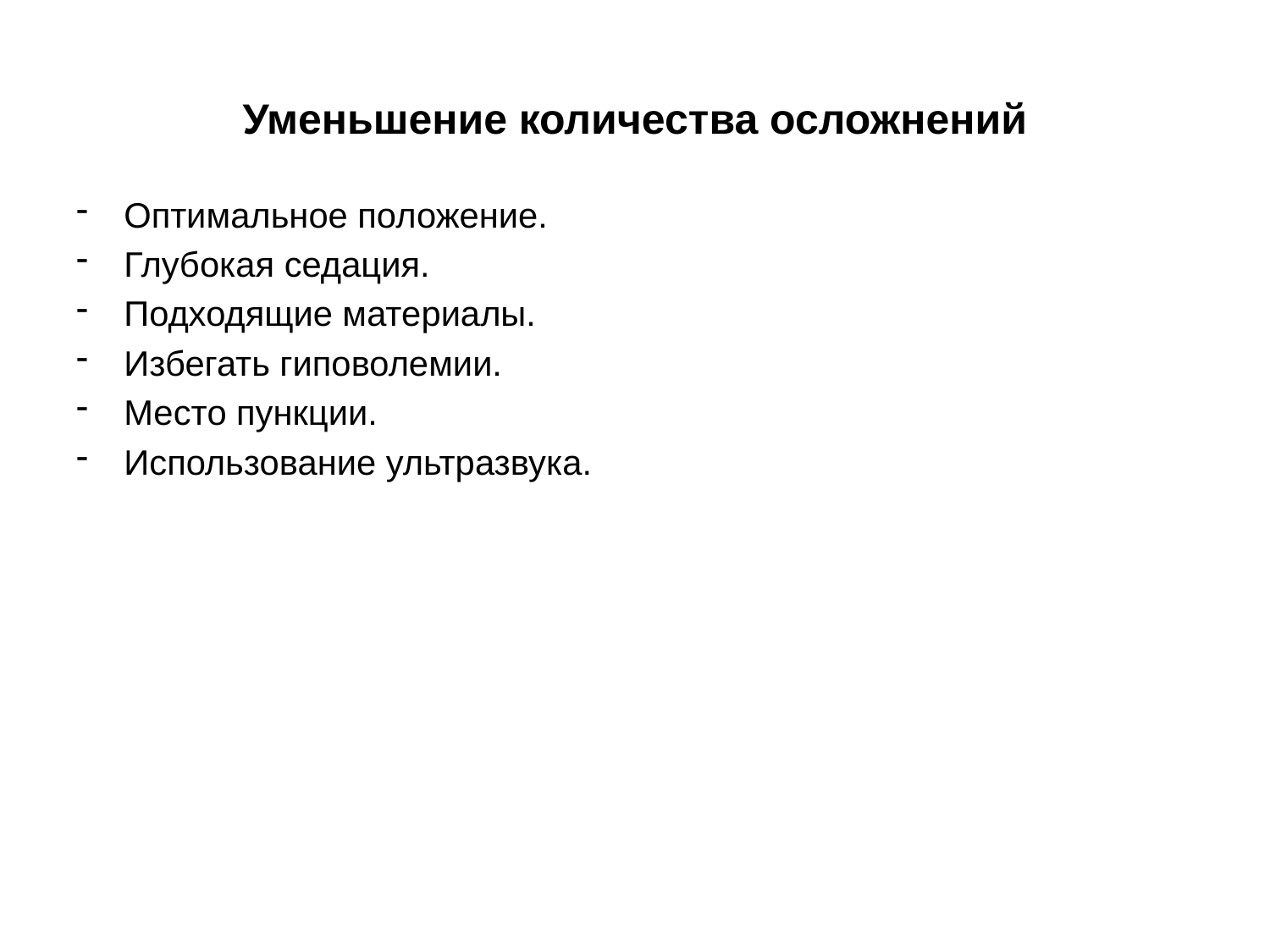

Уменьшение количества осложнений
Оптимальное положение.
Глубокая седация.
Подходящие материалы.
Избегать гиповолемии.
Место пункции.
Использование ультразвука.